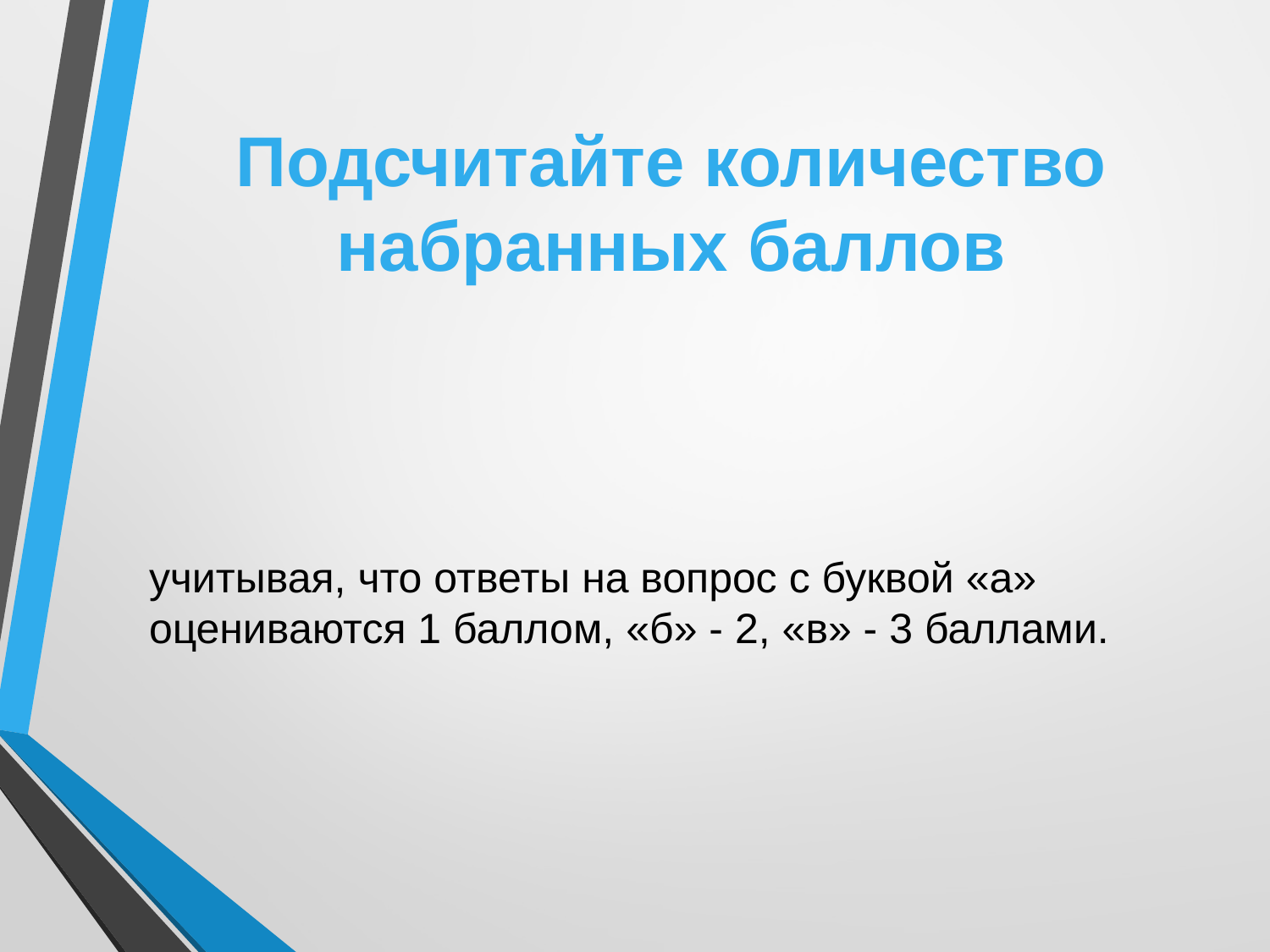

# Подсчитайте количество набранных баллов
учитывая, что ответы на вопрос с буквой «а» оцениваются 1 баллом, «б» - 2, «в» - 3 баллами.